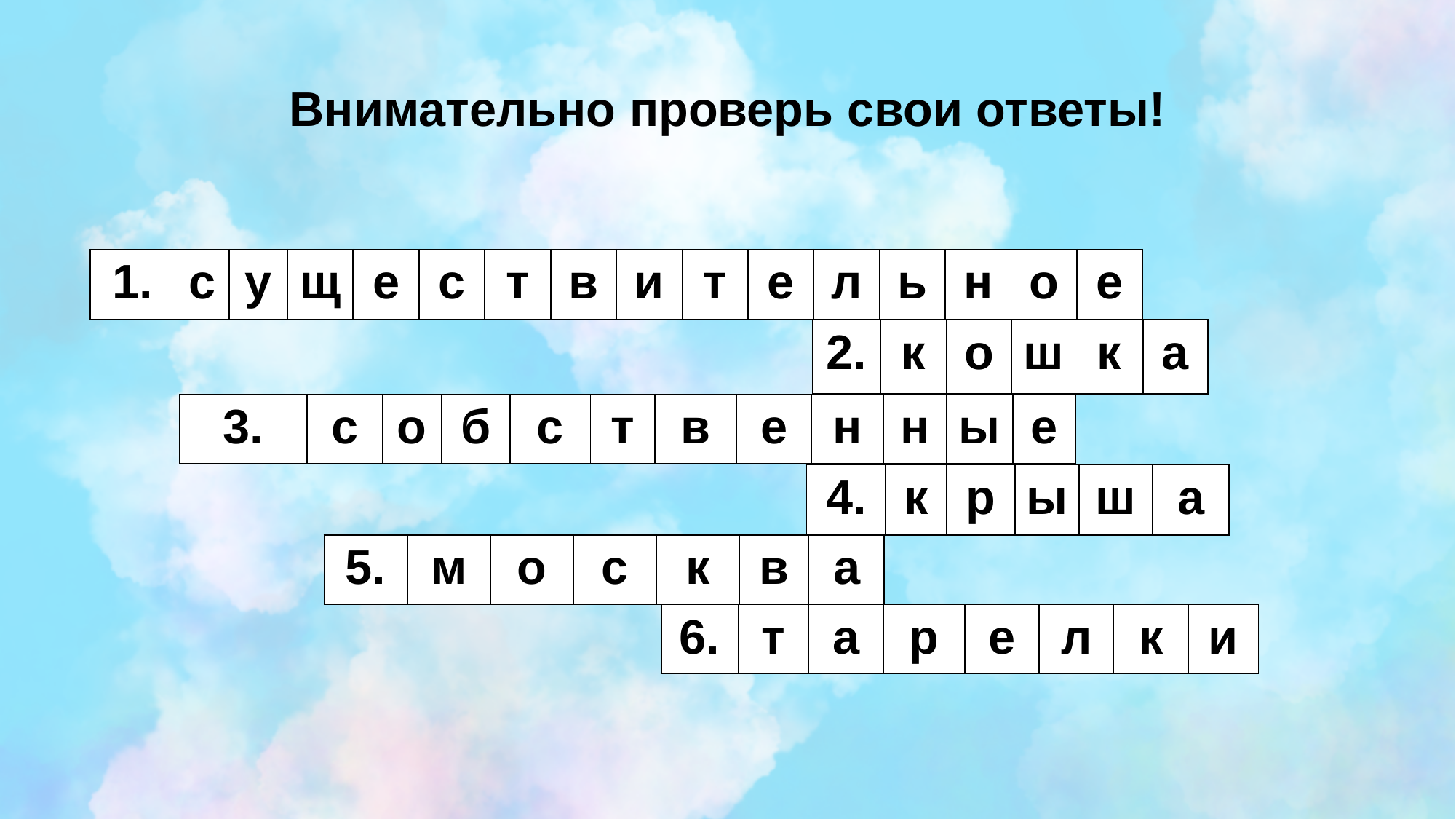

Внимательно проверь свои ответы!
| 1. | с | у | щ | е | с | т | в | и | т | е | л | ь | н | о | е |
| --- | --- | --- | --- | --- | --- | --- | --- | --- | --- | --- | --- | --- | --- | --- | --- |
| 2. | к | о | ш | к | а |
| --- | --- | --- | --- | --- | --- |
| 3. | с | о | б | с | т | в | е | н | н | ы | е |
| --- | --- | --- | --- | --- | --- | --- | --- | --- | --- | --- | --- |
| 4. | к | р | ы | ш | а |
| --- | --- | --- | --- | --- | --- |
| 5. | м | о | с | к | в | а |
| --- | --- | --- | --- | --- | --- | --- |
| 6. | т | а | р | е | л | к | и |
| --- | --- | --- | --- | --- | --- | --- | --- |